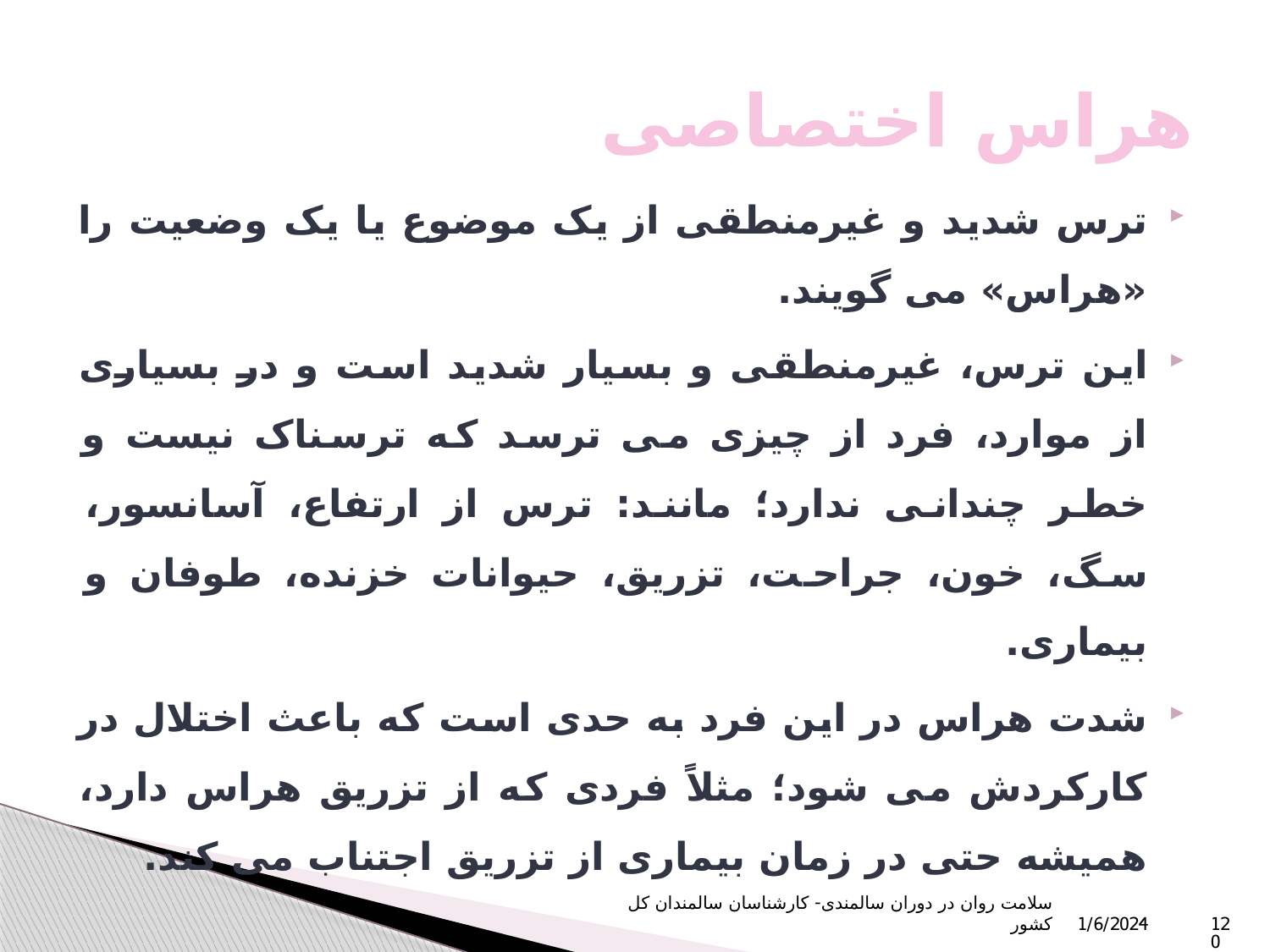

# هراس اختصاصی
ترس شدید و غیرمنطقی از یک موضوع یا یک وضعیت را «هراس» می گویند.
این ترس، غیرمنطقی و بسیار شدید است و در بسیاری از موارد، فرد از چیزی می ترسد که ترسناک نیست و خطر چندانی ندارد؛ مانند: ترس از ارتفاع، آسانسور، سگ، خون، جراحت، تزریق، حیوانات خزنده، طوفان و بیماری.
شدت هراس در این فرد به حدی است که باعث اختلال در کارکردش می شود؛ مثلاً فردی که از تزریق هراس دارد، همیشه حتی در زمان بیماری از تزریق اجتناب می کند.
سلامت روان در دوران سالمندی- کارشناسان سالمندان کل کشور
1/6/2024
120